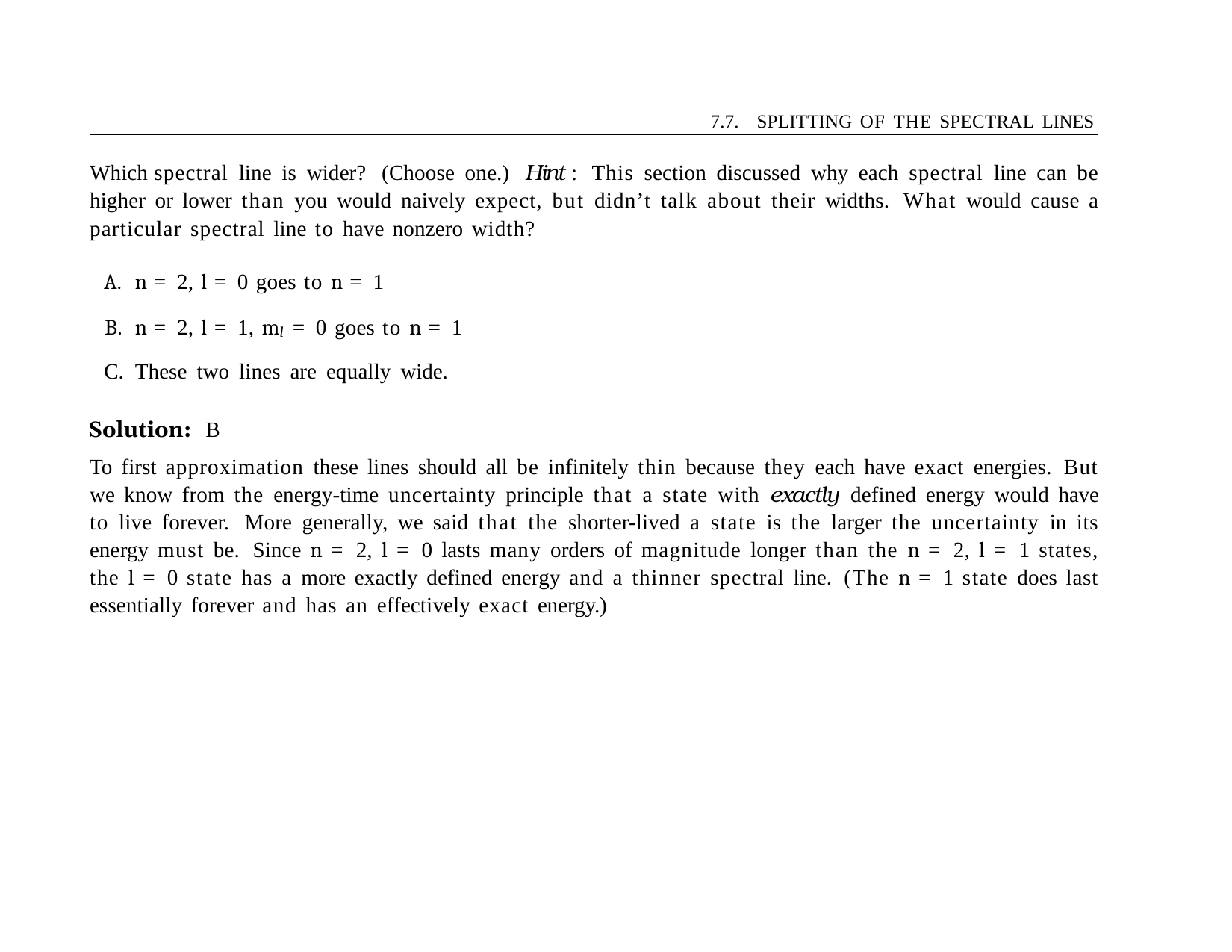

7.7.  SPLITTING OF THE SPECTRAL LINES

Which spectral line is wider?  (Choose one.)  Hint :  This section discussed why each spectral line can be higher or lower than you would naively expect, but didn’t talk about their widths.  What would cause a particular spectral line to have nonzero width?

n = 2, l = 0 goes to n = 1
n = 2, l = 1, ml = 0 goes to n = 1
These two lines are equally wide.

Solution:  B
To first approximation these lines should all be infinitely thin because they each have exact energies. But we know from the energy-time uncertainty principle that a state with exactly defined energy would have to live forever.  More generally, we said that the shorter-lived a state is the larger the uncertainty in its energy must be. Since n = 2, l = 0 lasts many orders of magnitude longer than the n = 2, l = 1 states, the l = 0 state has a more exactly defined energy and a thinner spectral line. (The n = 1 state does last essentially forever and has an effectively exact energy.)